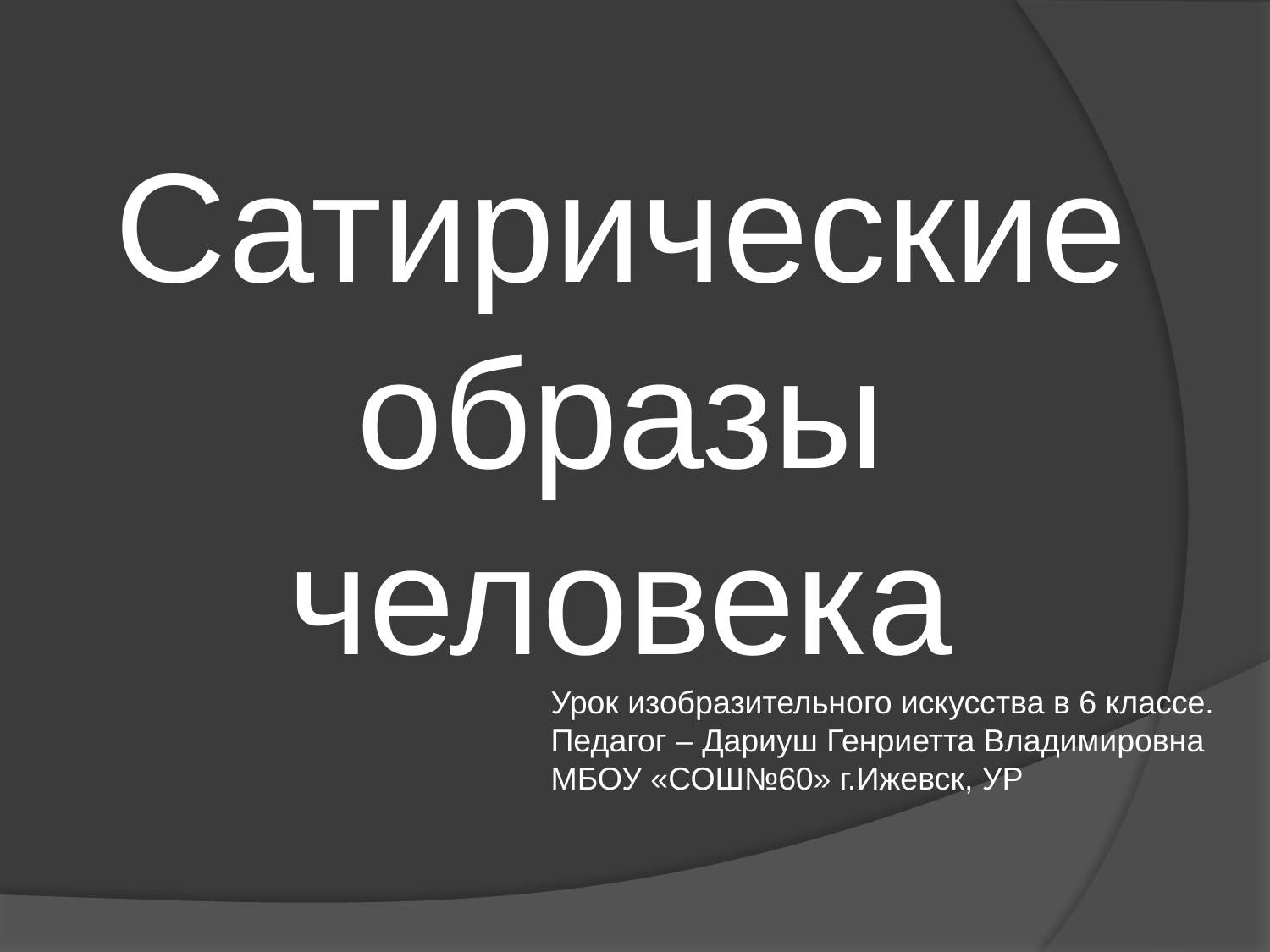

# Сатирические образы человека
Урок изобразительного искусства в 6 классе.
Педагог – Дариуш Генриетта Владимировна
МБОУ «СОШ№60» г.Ижевск, УР